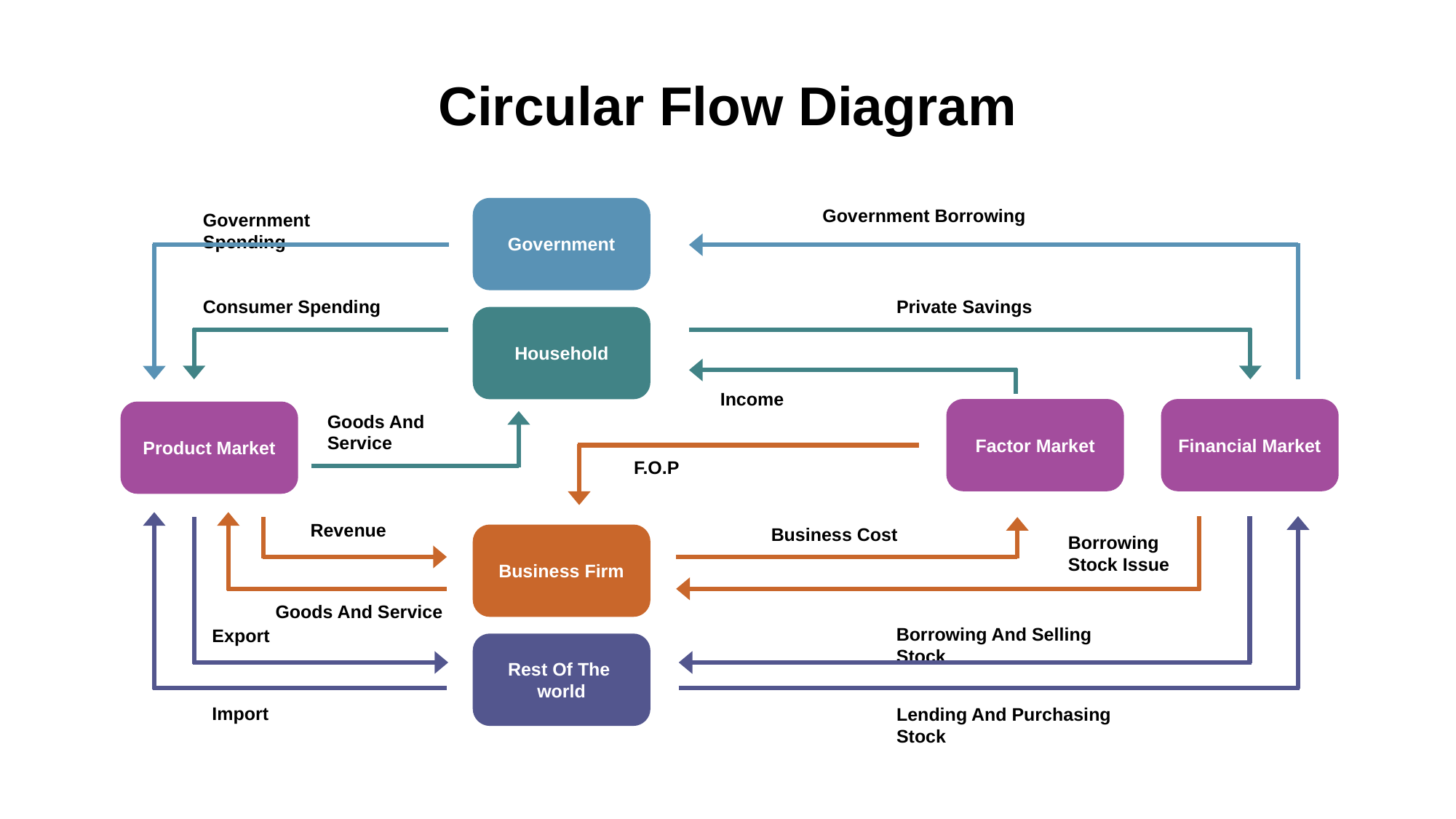

# Circular Flow Diagram

Government Borrowing
Government Spending
Government
Consumer Spending
Private Savings

Household
Income

Goods And Service
Factor Market
Financial Market
Product Market
F.O.P
Revenue

Business Cost

Borrowing
Stock Issue
Business Firm
Goods And Service
Borrowing And Selling Stock
Export

Rest Of The
world
Import
Lending And Purchasing Stock